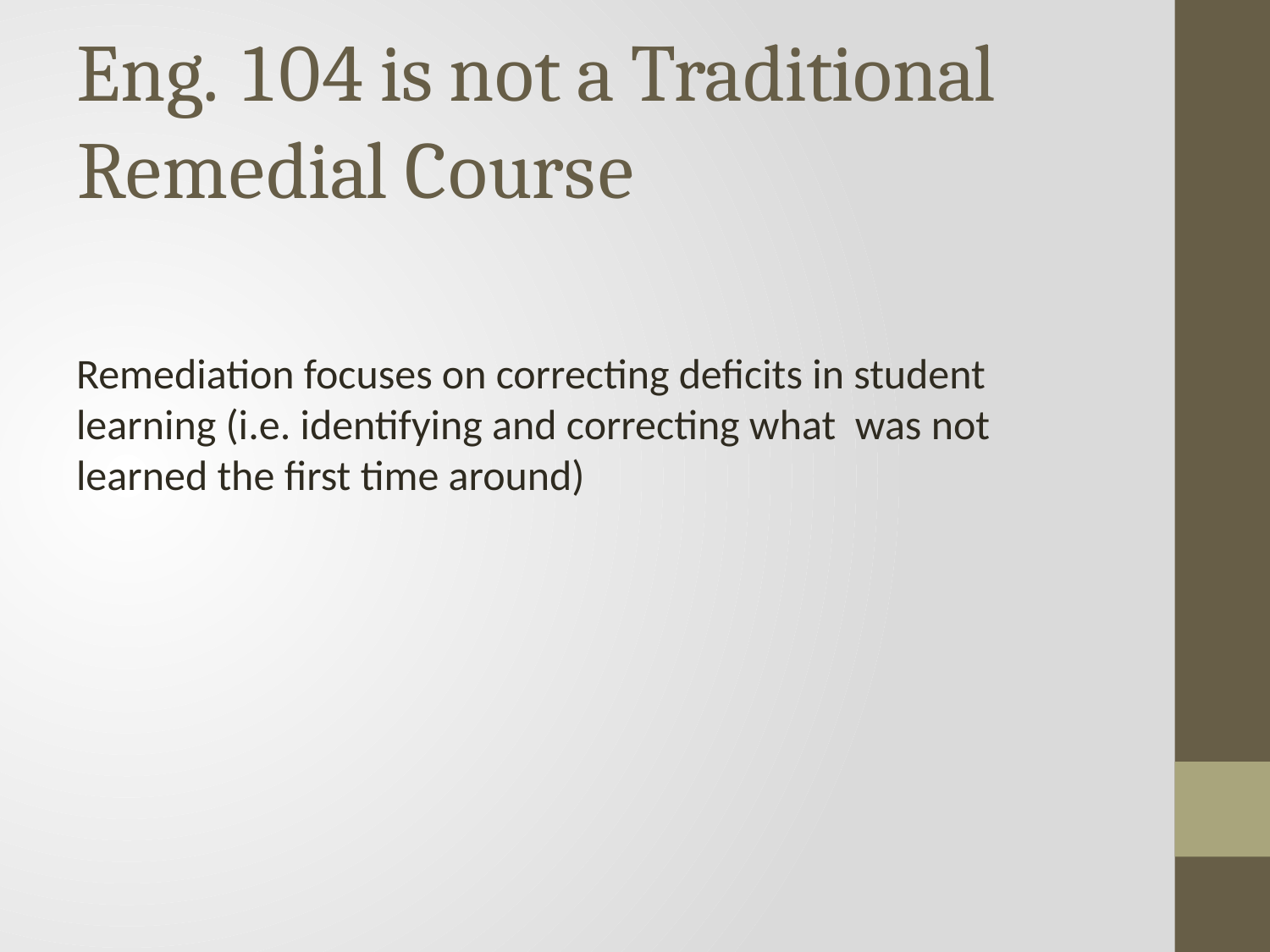

# Eng. 104 is not a Traditional Remedial Course

Remediation focuses on correcting deficits in student learning (i.e. identifying and correcting what  was not learned the first time around)